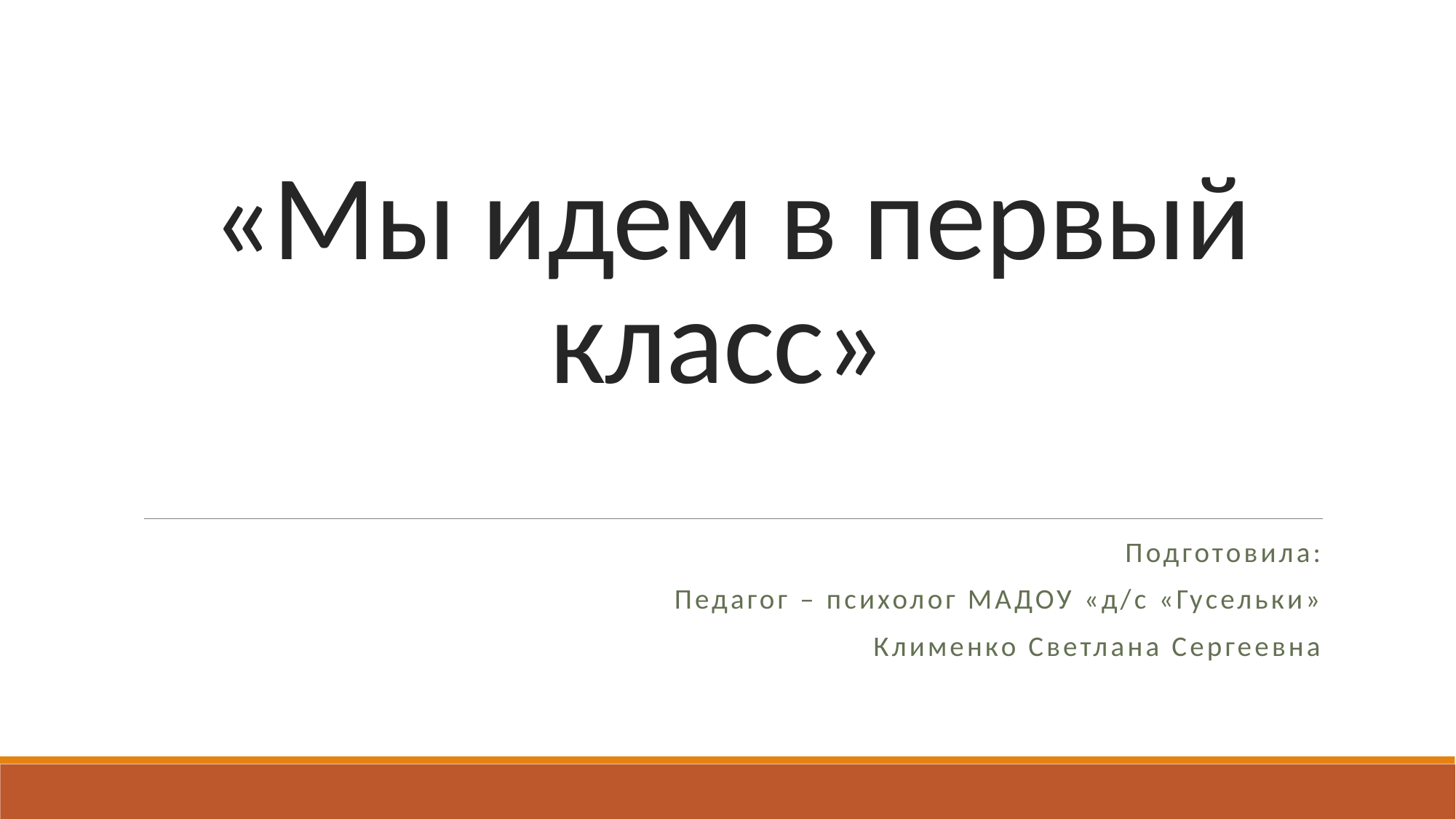

# «Мы идем в первый класс»
Подготовила:
Педагог – психолог МАДОУ «д/с «Гусельки»
Клименко Светлана Сергеевна